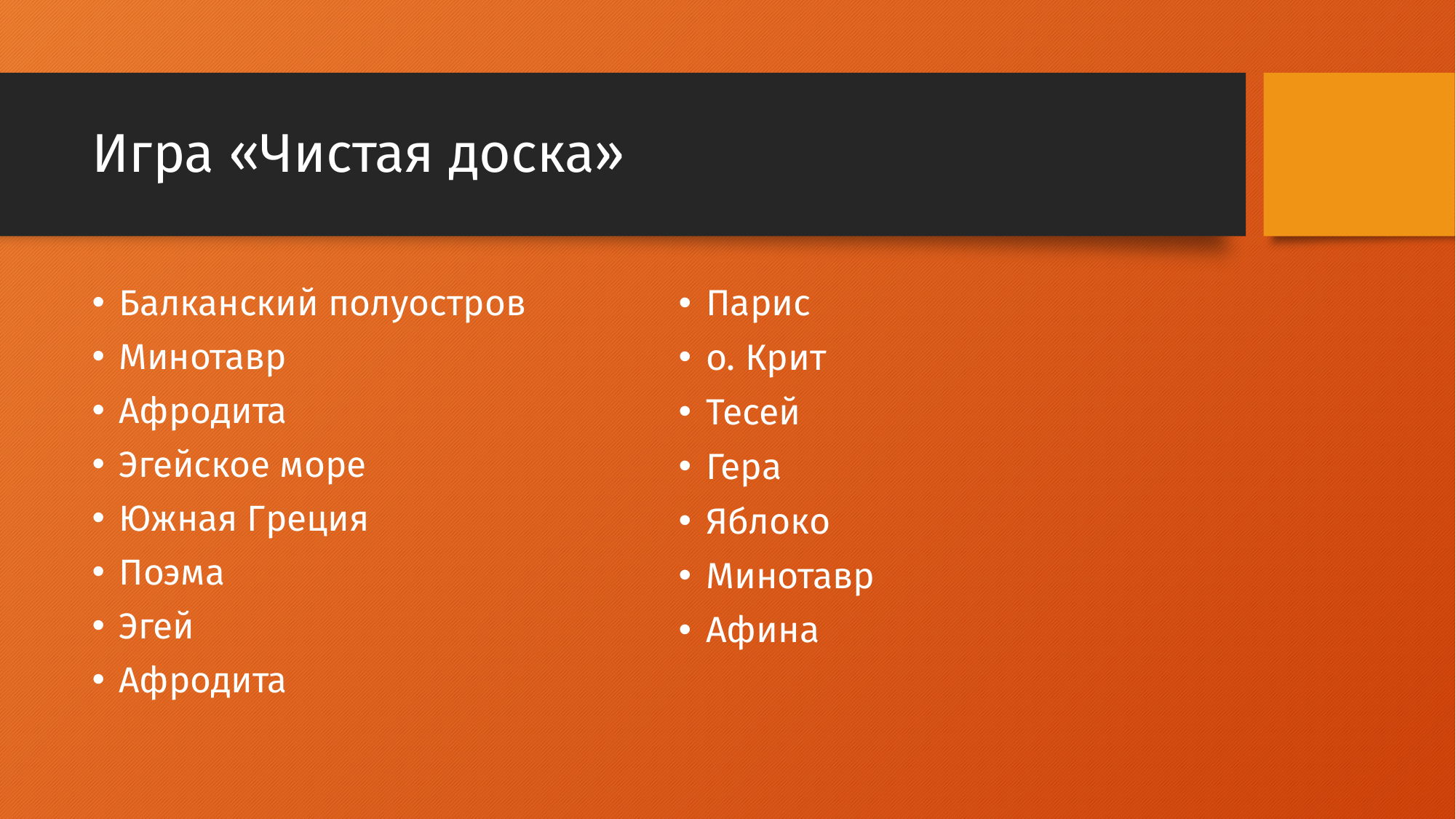

# Игра «Чистая доска»
Балканский полуостров
Минотавр
Афродита
Эгейское море
Южная Греция
Поэма
Эгей
Афродита
Парис
о. Крит
Тесей
Гера
Яблоко
Минотавр
Афина